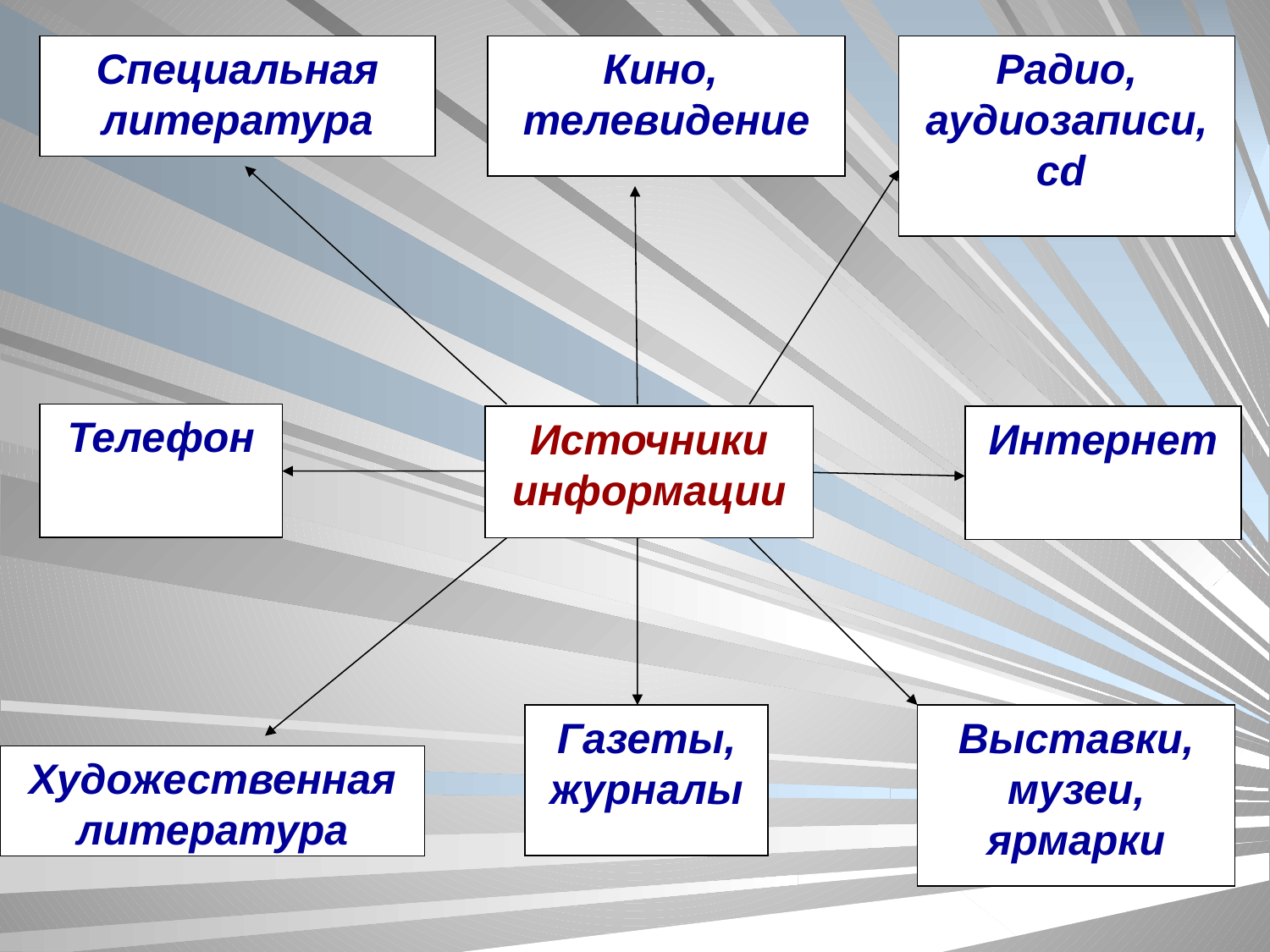

Специальная литература
Кино,
телевидение
Радио, аудиозаписи, cd

Телефон
Источники информации
Интернет

Газеты, журналы
Выставки, музеи, ярмарки
Художественная литература